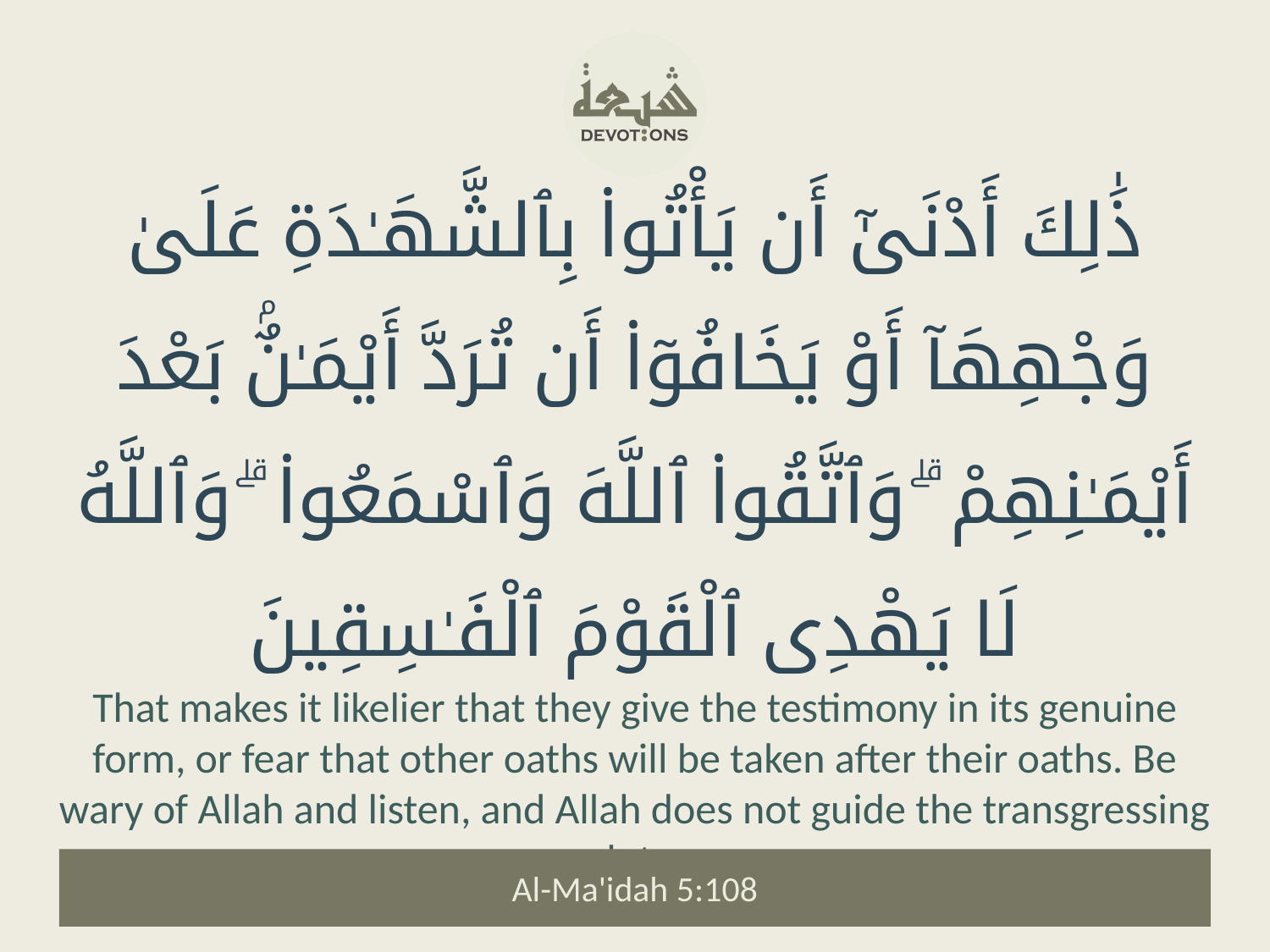

ذَٰلِكَ أَدْنَىٰٓ أَن يَأْتُوا۟ بِٱلشَّهَـٰدَةِ عَلَىٰ وَجْهِهَآ أَوْ يَخَافُوٓا۟ أَن تُرَدَّ أَيْمَـٰنٌۢ بَعْدَ أَيْمَـٰنِهِمْ ۗ وَٱتَّقُوا۟ ٱللَّهَ وَٱسْمَعُوا۟ ۗ وَٱللَّهُ لَا يَهْدِى ٱلْقَوْمَ ٱلْفَـٰسِقِينَ
That makes it likelier that they give the testimony in its genuine form, or fear that other oaths will be taken after their oaths. Be wary of Allah and listen, and Allah does not guide the transgressing lot.
Al-Ma'idah 5:108